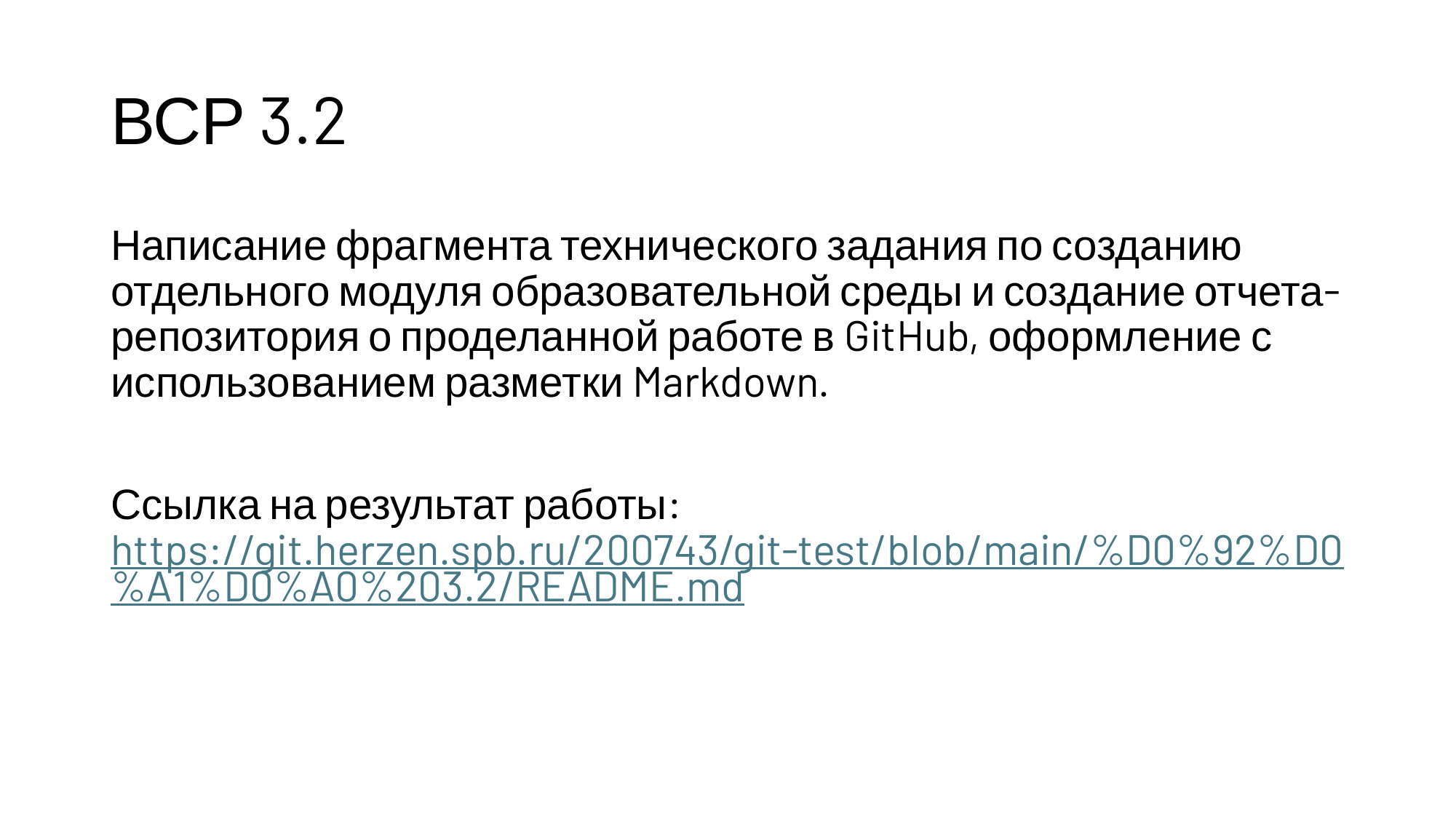

# ВСР 3.2
Написание фрагмента технического задания по созданию отдельного модуля образовательной среды и создание отчета-репозитория о проделанной работе в GitHub, оформление с использованием разметки Markdown.

Ссылка на результат работы: https://git.herzen.spb.ru/200743/git-test/blob/main/%D0%92%D0%A1%D0%A0%203.2/README.md